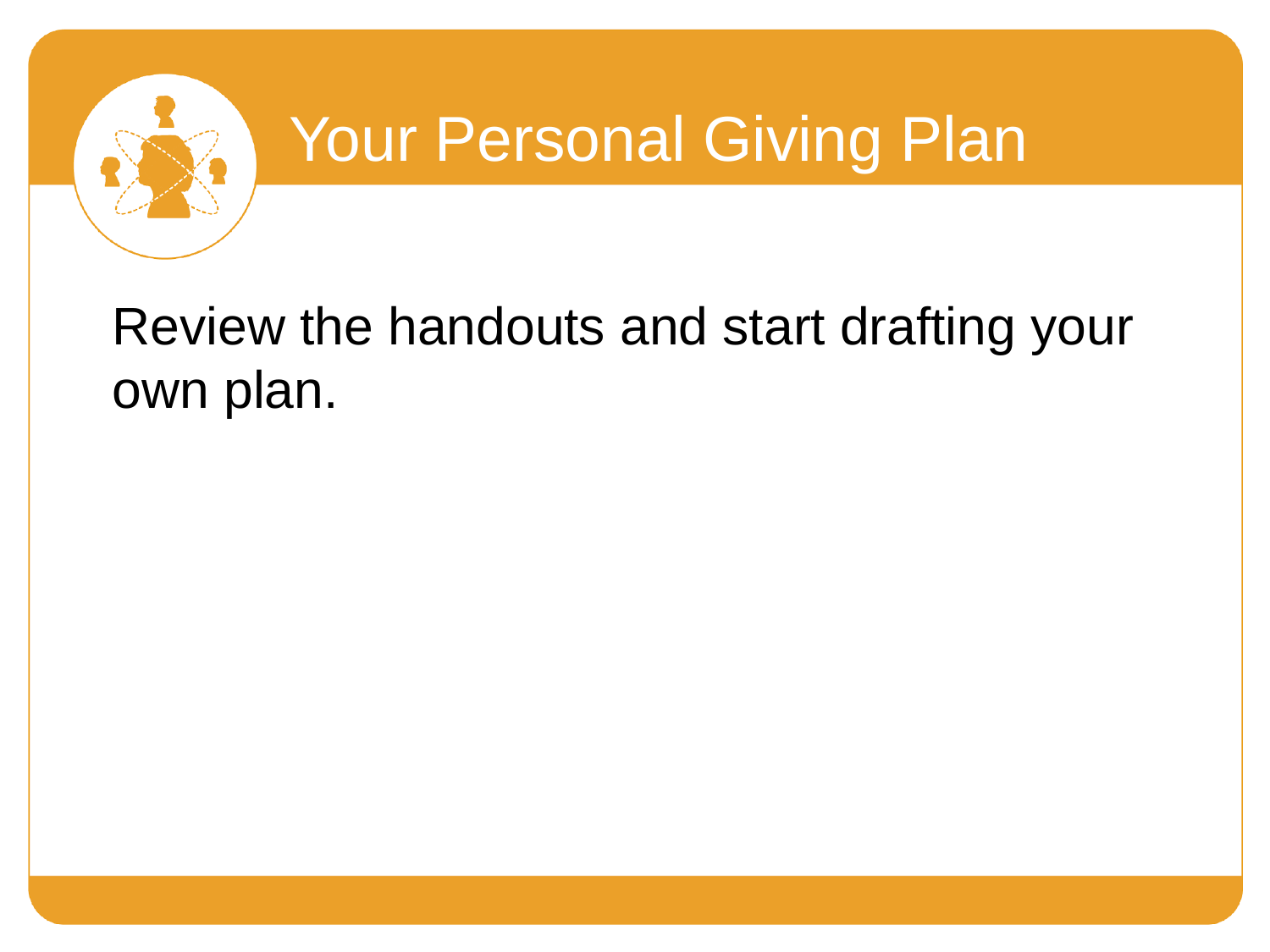

Your Personal Giving Plan
Review the handouts and start drafting your own plan.